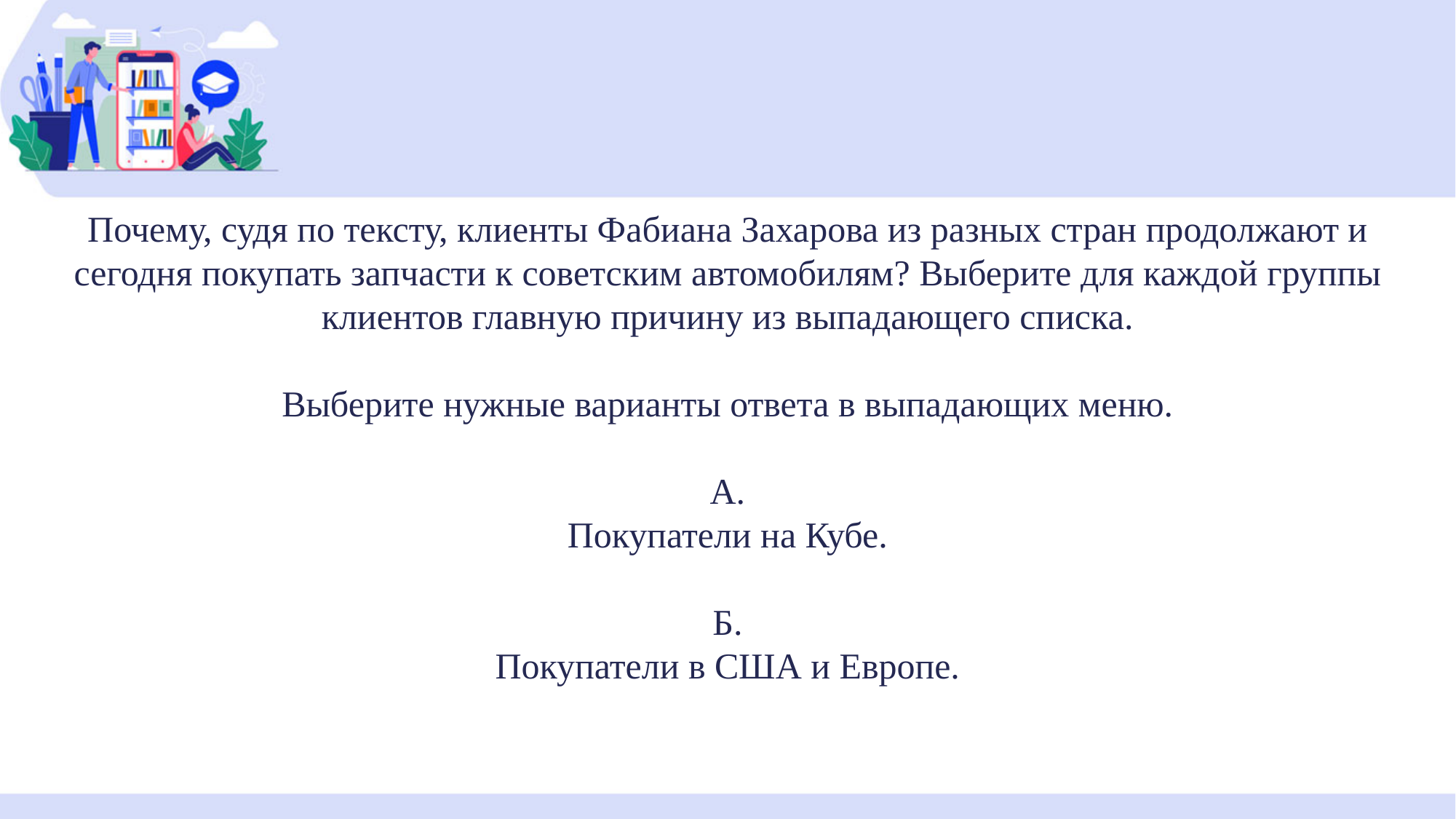

Почему, судя по тексту, клиенты Фабиана Захарова из разных стран продолжают и сегодня покупать запчасти к советским автомобилям? Выберите для каждой группы клиентов главную причину из выпадающего списка.

Выберите нужные варианты ответа в выпадающих меню.

А.
Покупатели на Кубе.

Б.
Покупатели в США и Европе.